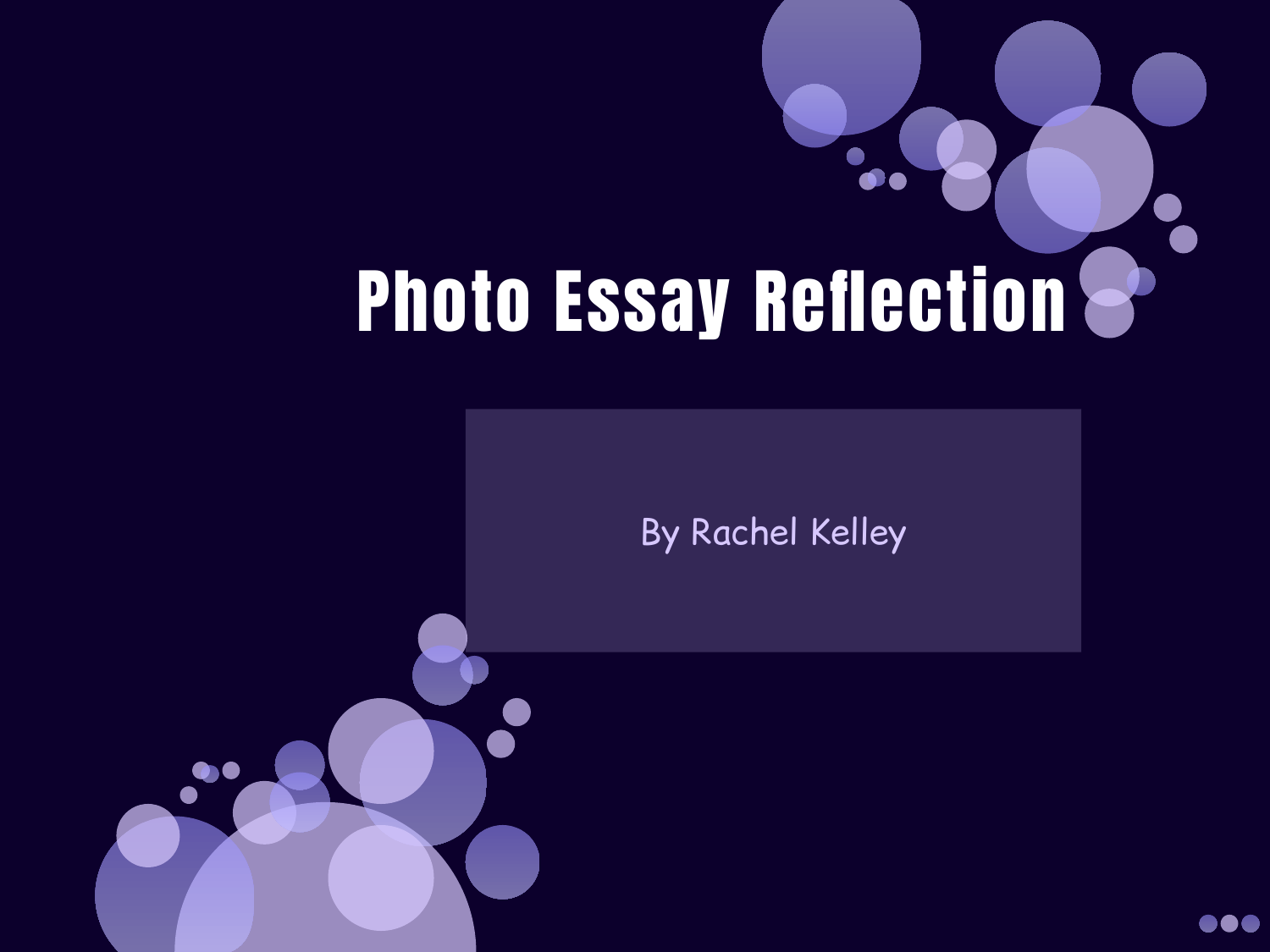

# Photo Essay Reflection
By Rachel Kelley